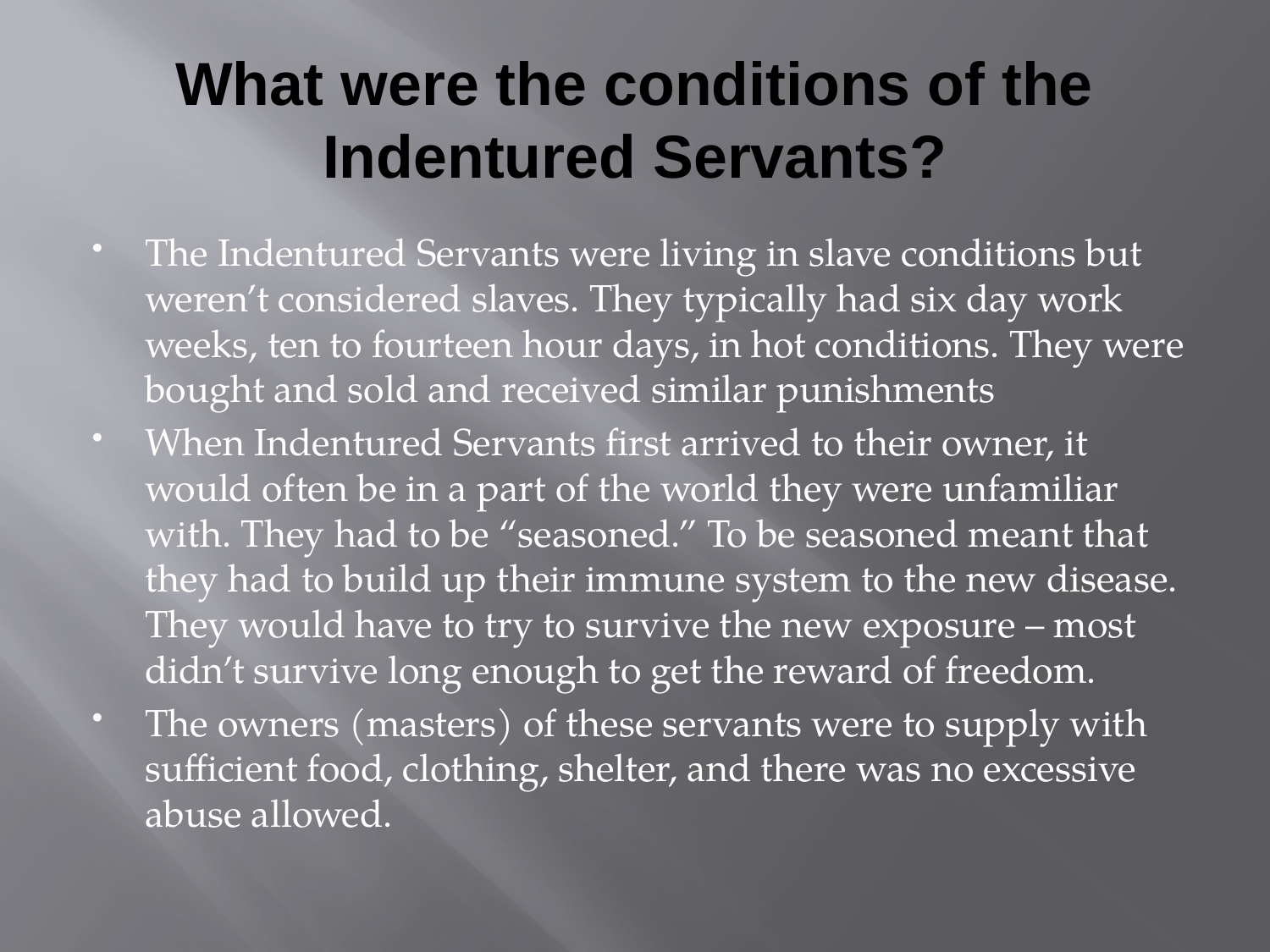

# What were the conditions of the Indentured Servants?
The Indentured Servants were living in slave conditions but weren’t considered slaves. They typically had six day work weeks, ten to fourteen hour days, in hot conditions. They were bought and sold and received similar punishments
When Indentured Servants first arrived to their owner, it would often be in a part of the world they were unfamiliar with. They had to be “seasoned.” To be seasoned meant that they had to build up their immune system to the new disease. They would have to try to survive the new exposure – most didn’t survive long enough to get the reward of freedom.
The owners (masters) of these servants were to supply with sufficient food, clothing, shelter, and there was no excessive abuse allowed.